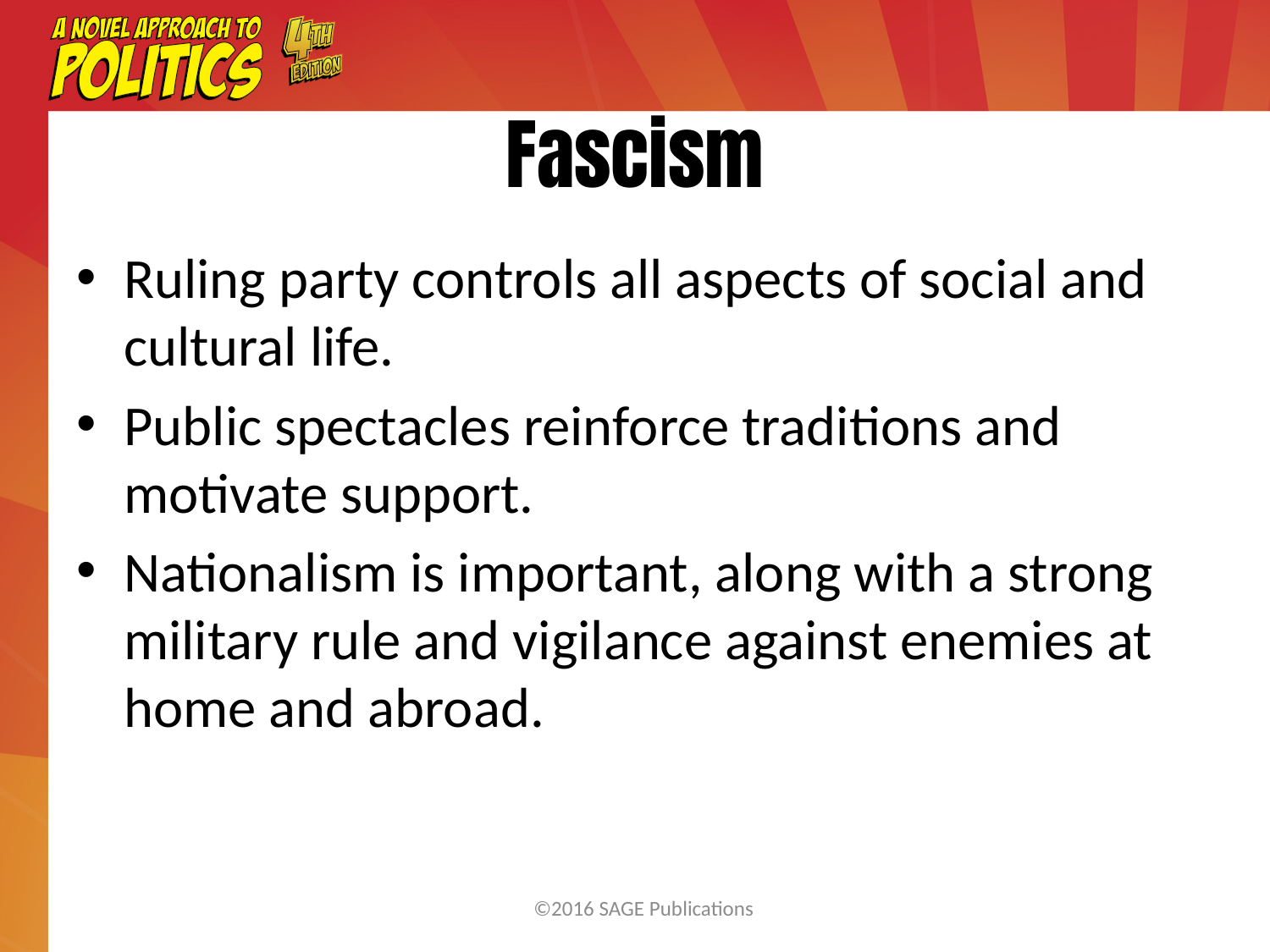

Fascism
Ruling party controls all aspects of social and cultural life.
Public spectacles reinforce traditions and motivate support.
Nationalism is important, along with a strong military rule and vigilance against enemies at home and abroad.